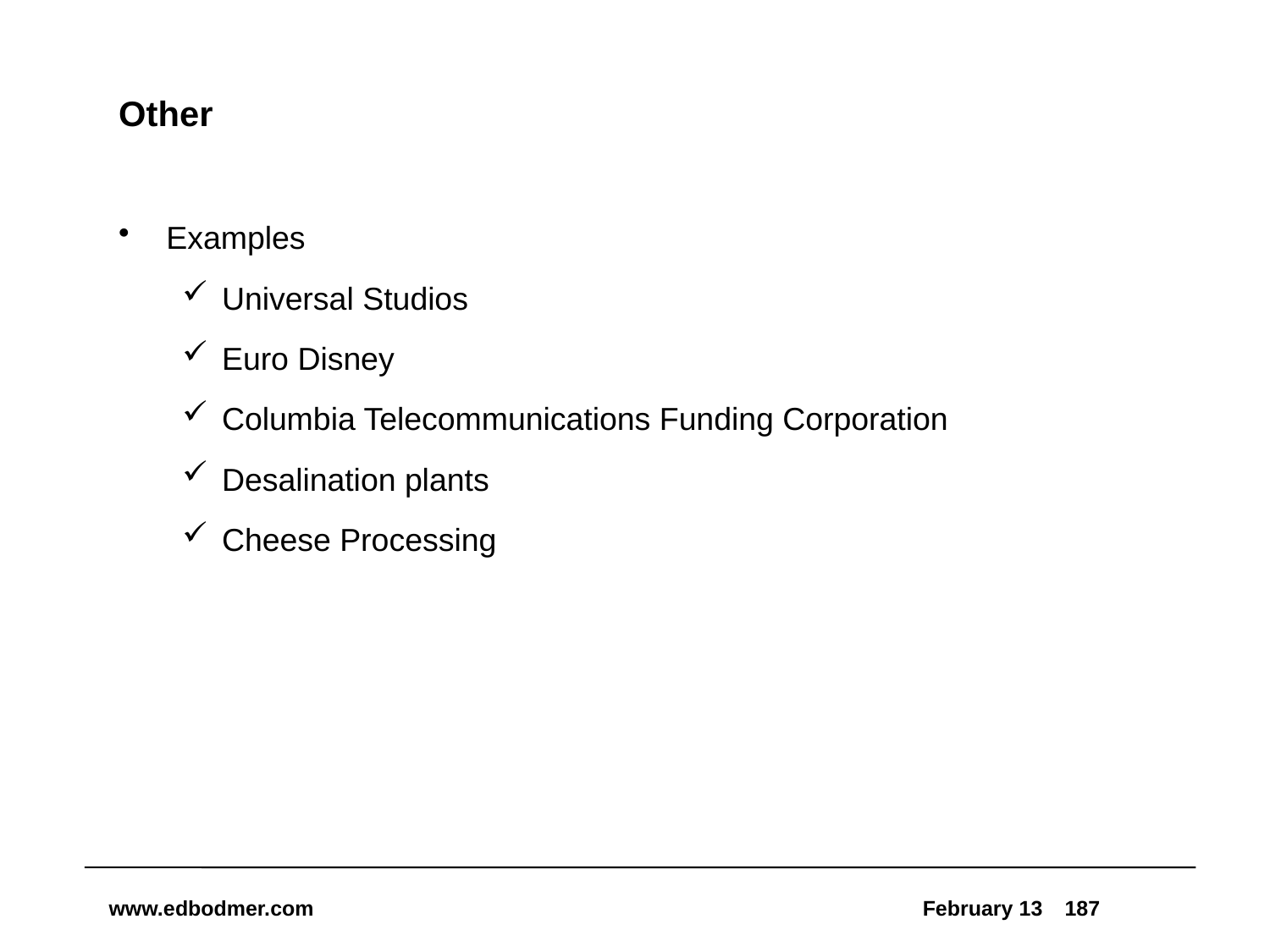

# Other
Examples
Universal Studios
Euro Disney
Columbia Telecommunications Funding Corporation
Desalination plants
Cheese Processing